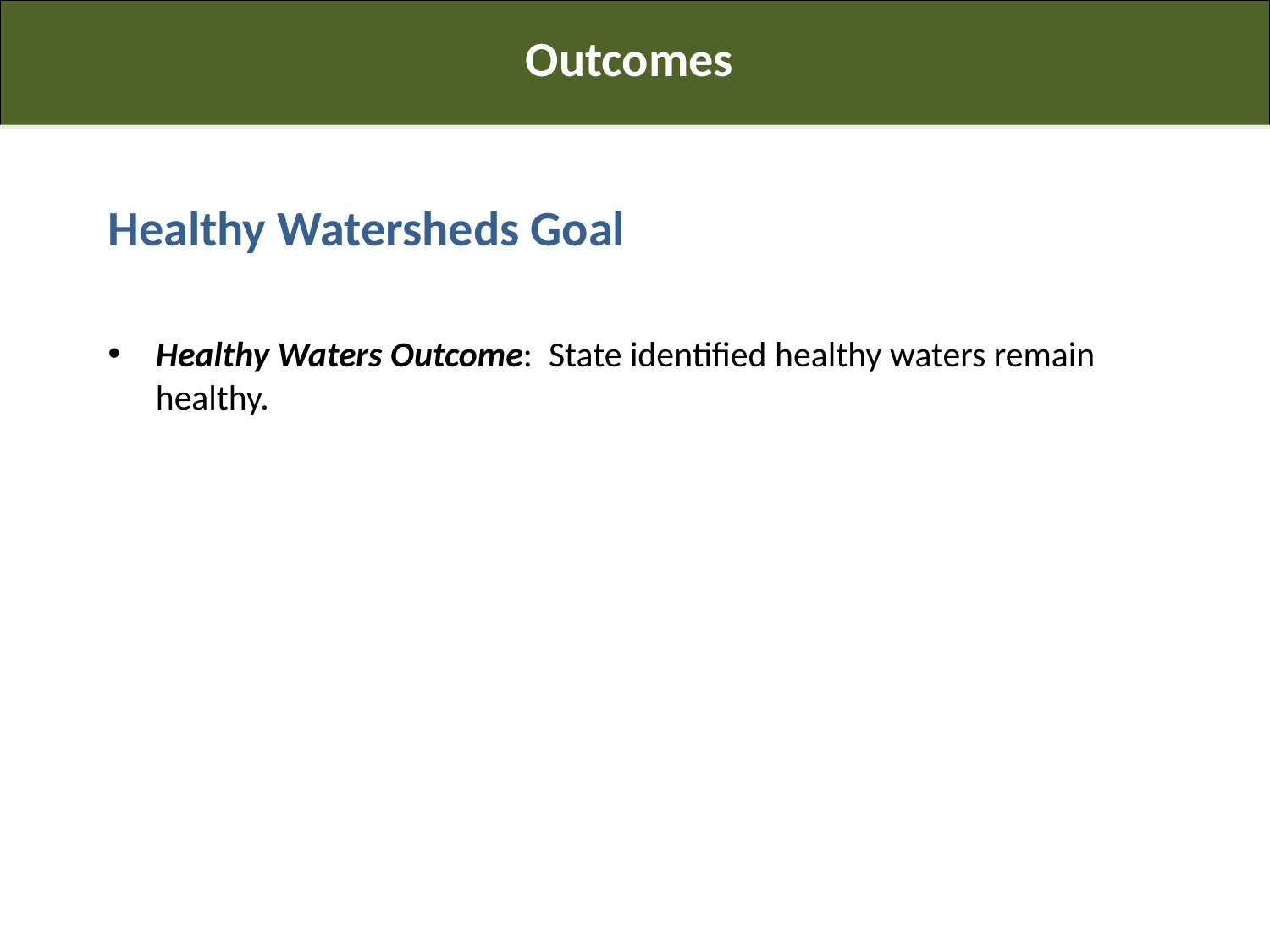

Outcomes
Healthy Watersheds Goal

Healthy Waters Outcome:  State identified healthy waters remain healthy.